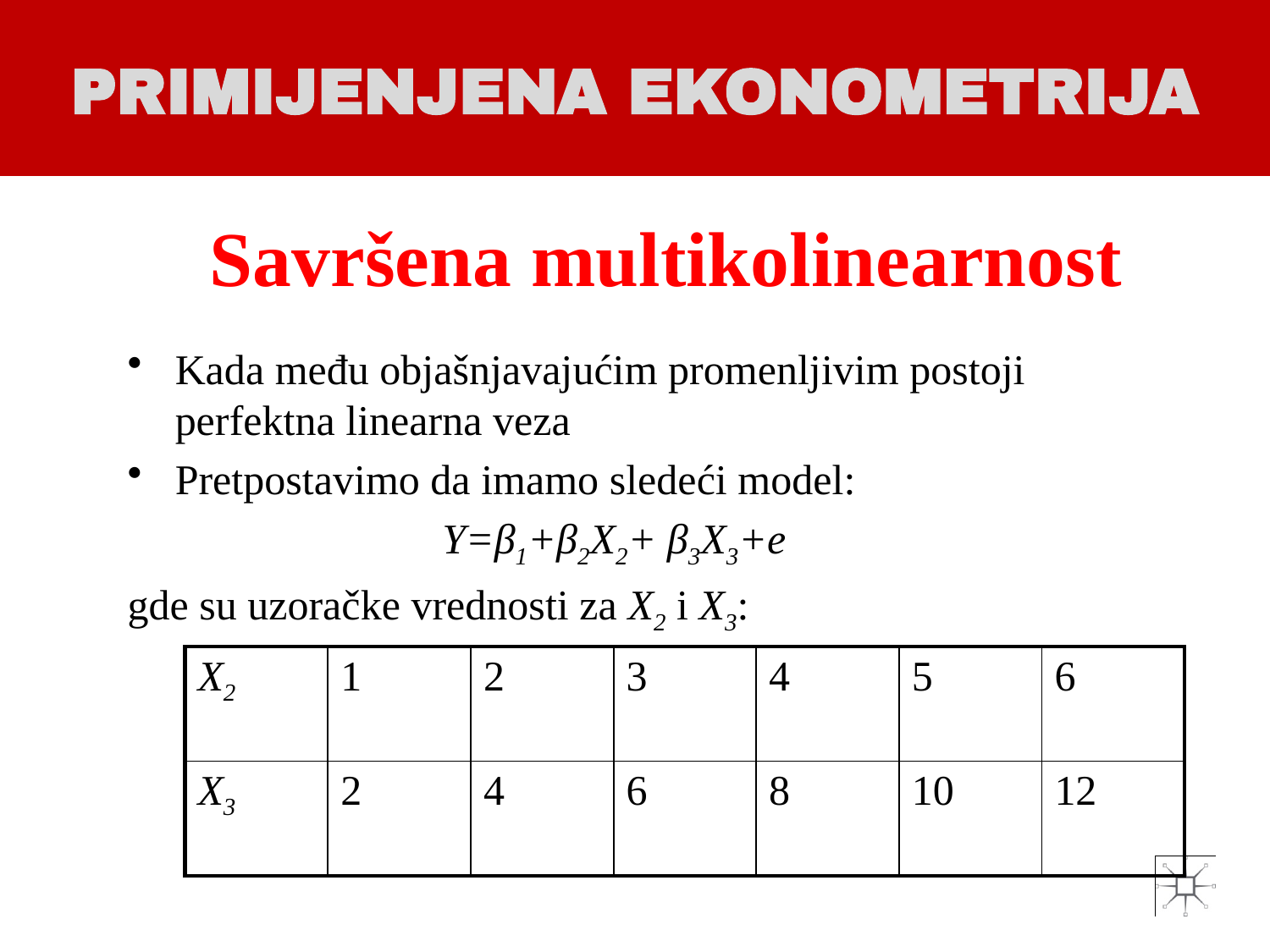

PRIMIJENJENA EKONOMETRIJA
# Savršena multikolinearnost
Kada među objašnjavajućim promenljivim postoji perfektna linearna veza
Pretpostavimo da imamo sledeći model:
Y=β1+β2X2+ β3X3+e
gde su uzoračke vrednosti za X2 i X3:

| X2 | 1 | 2 | 3 | 4 | 5 | 6 |
| --- | --- | --- | --- | --- | --- | --- |
| X3 | 2 | 4 | 6 | 8 | 10 | 12 |